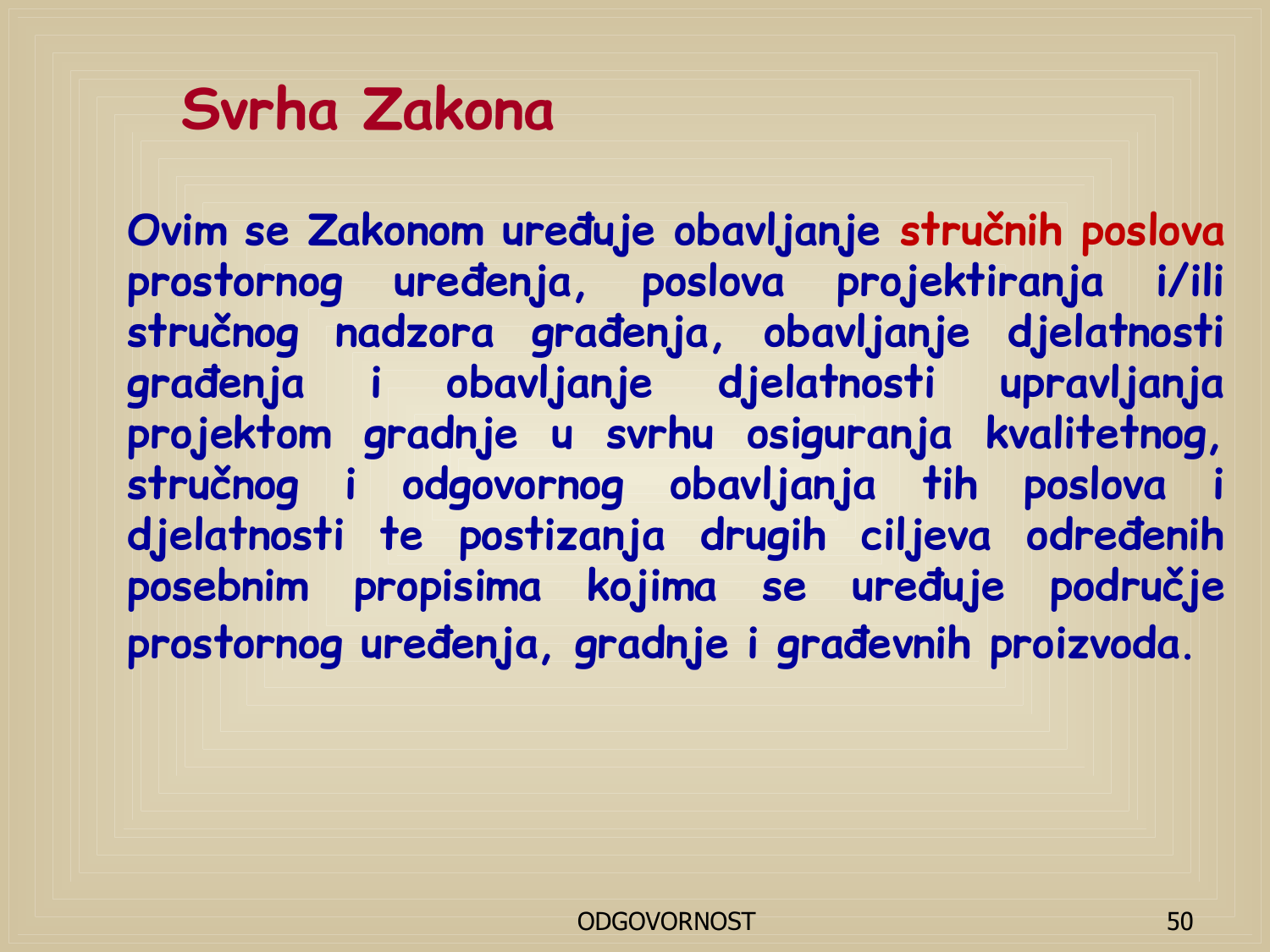

# Svrha Zakona
Ovim se Zakonom uređuje obavljanje stručnih poslova prostornog uređenja, poslova projektiranja i/ili stručnog nadzora građenja, obavljanje djelatnosti građenja i obavljanje djelatnosti upravljanja projektom gradnje u svrhu osiguranja kvalitetnog, stručnog i odgovornog obavljanja tih poslova i djelatnosti te postizanja drugih ciljeva određenih posebnim propisima kojima se uređuje područje prostornog uređenja, gradnje i građevnih proizvoda.

ODGOVORNOST
50